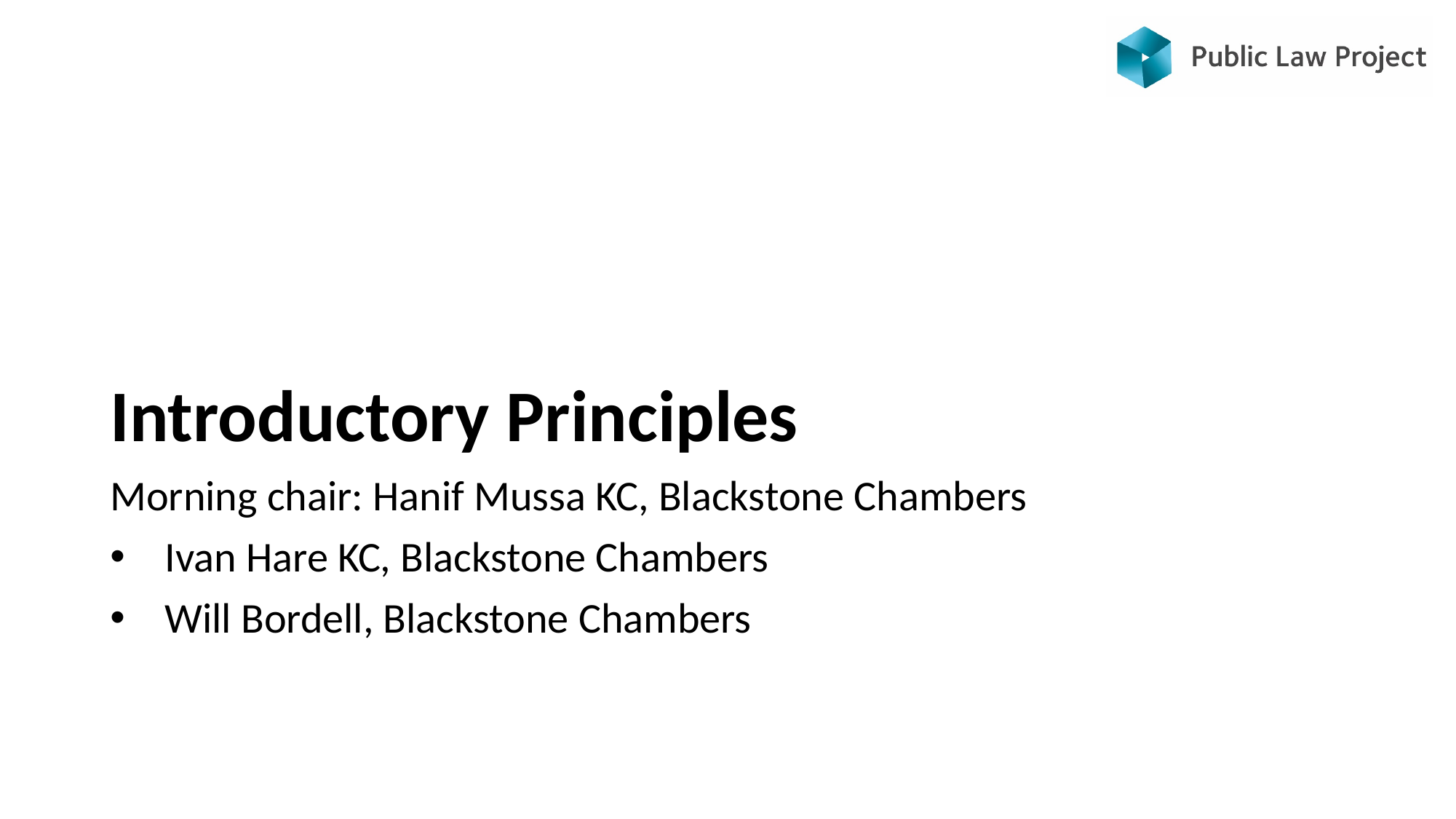

# Introductory Principles
Morning chair: Hanif Mussa KC, Blackstone Chambers
Ivan Hare KC, Blackstone Chambers
Will Bordell, Blackstone Chambers